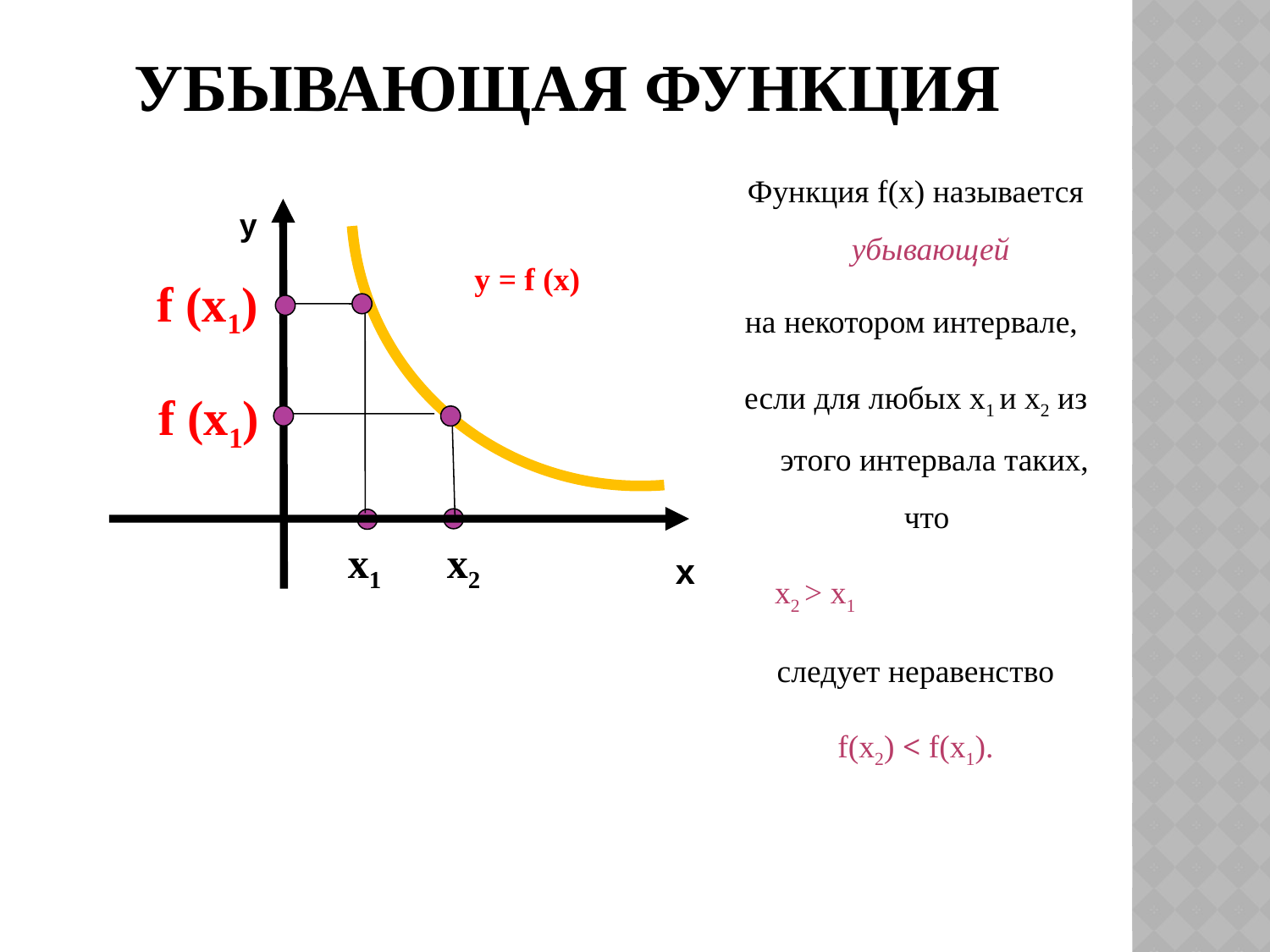

# Убывающая функция
Функция f(х) называется убывающей
на некотором интервале,
если для любых х1 и х2 из этого интервала таких, что
х2 > х1
следует неравенство
f(х2) < f(х1).

у

у = f (х)
f (х1)

 f (х1)

х1
х2
х